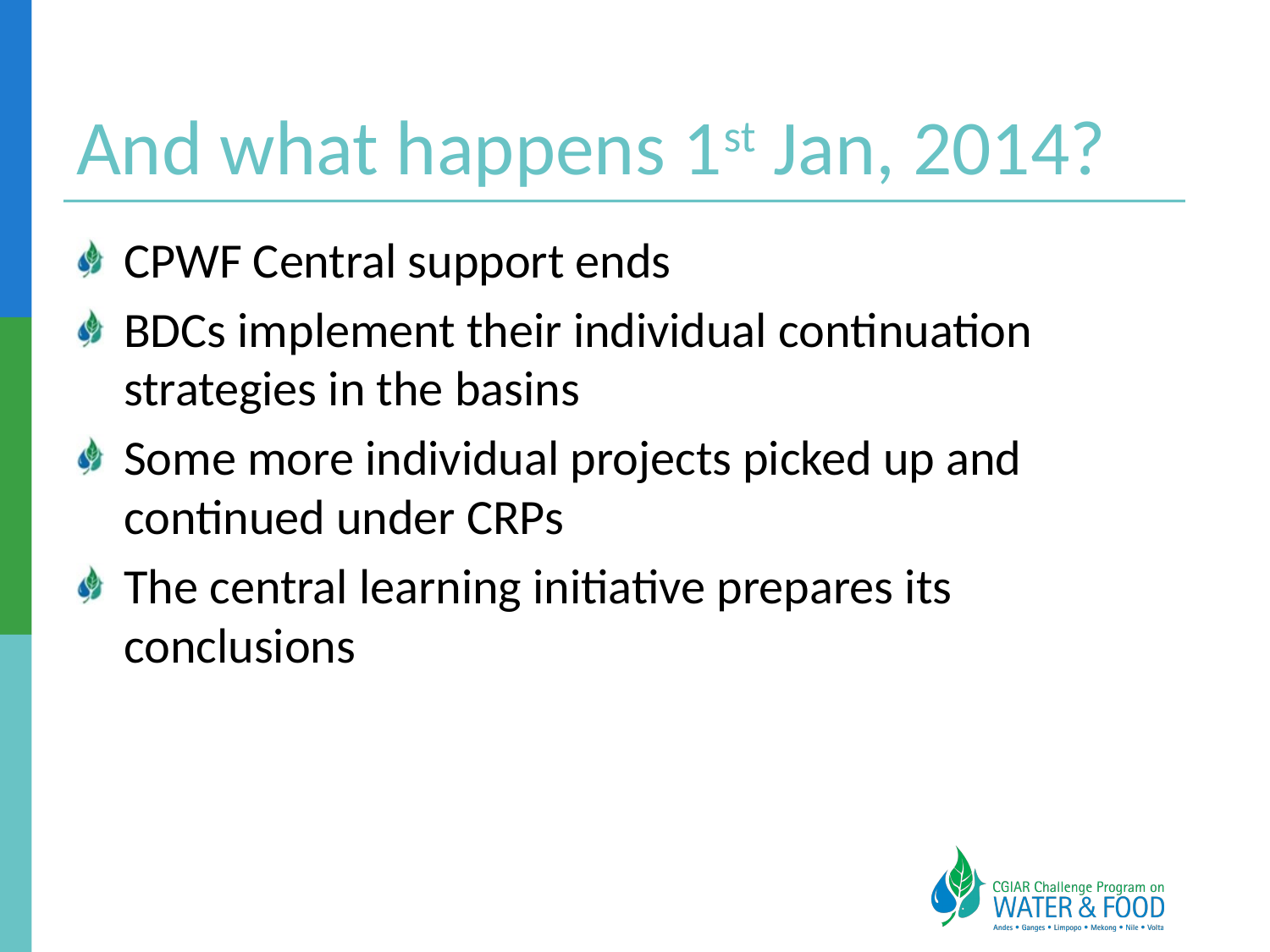

# And what happens 1st Jan, 2014?
CPWF Central support ends
BDCs implement their individual continuation strategies in the basins
Some more individual projects picked up and continued under CRPs
The central learning initiative prepares its conclusions